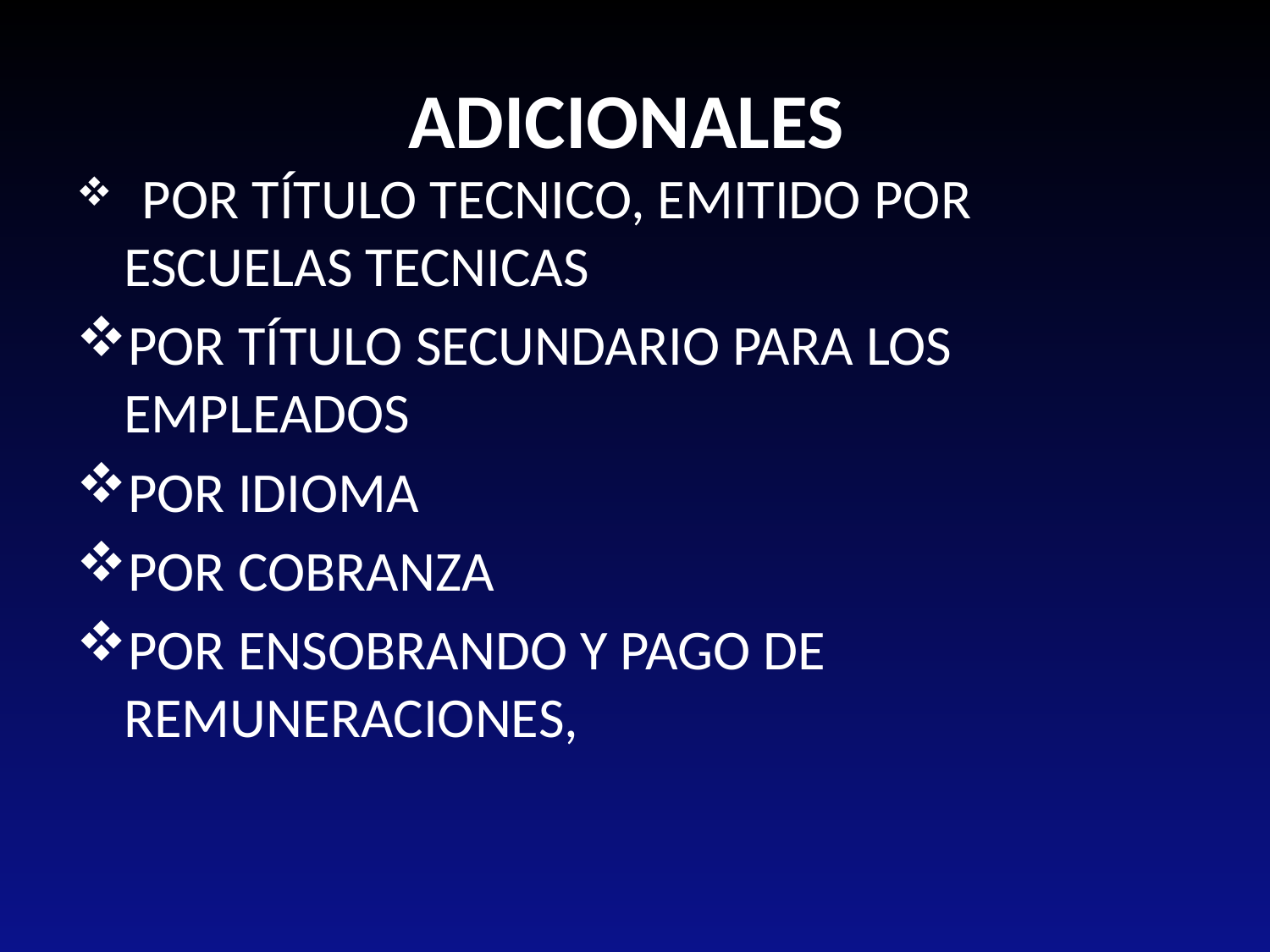

# ADICIONALES
  POR TÍTULO TECNICO, EMITIDO POR ESCUELAS TECNICAS
POR TÍTULO SECUNDARIO PARA LOS EMPLEADOS
POR IDIOMA
POR COBRANZA
POR ENSOBRANDO Y PAGO DE REMUNERACIONES,